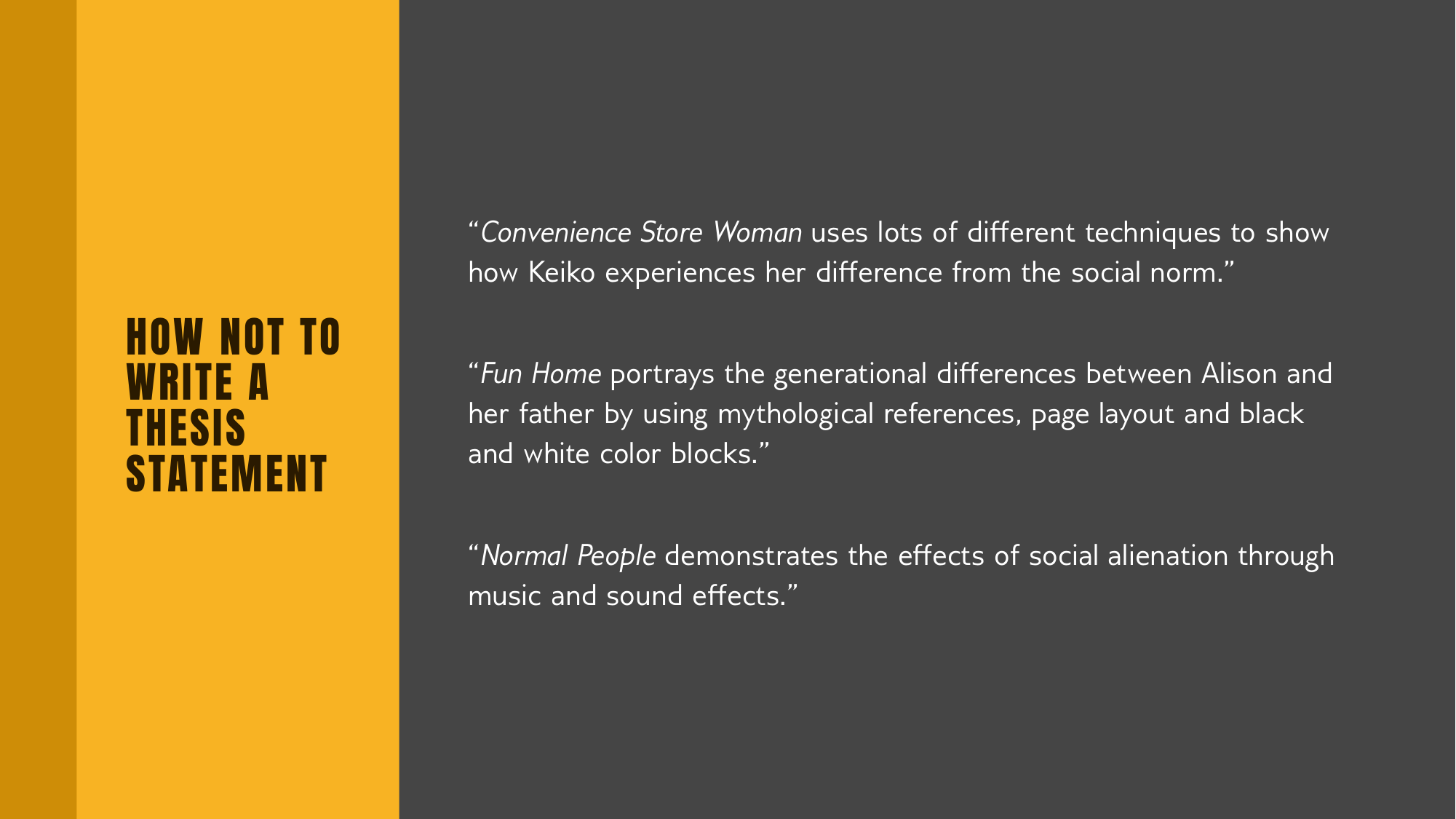

# How not to write a thesis statement
“Convenience Store Woman uses lots of different techniques to show how Keiko experiences her difference from the social norm.”

“Fun Home portrays the generational differences between Alison and her father by using mythological references, page layout and black and white color blocks.”

“Normal People demonstrates the effects of social alienation through music and sound effects.”